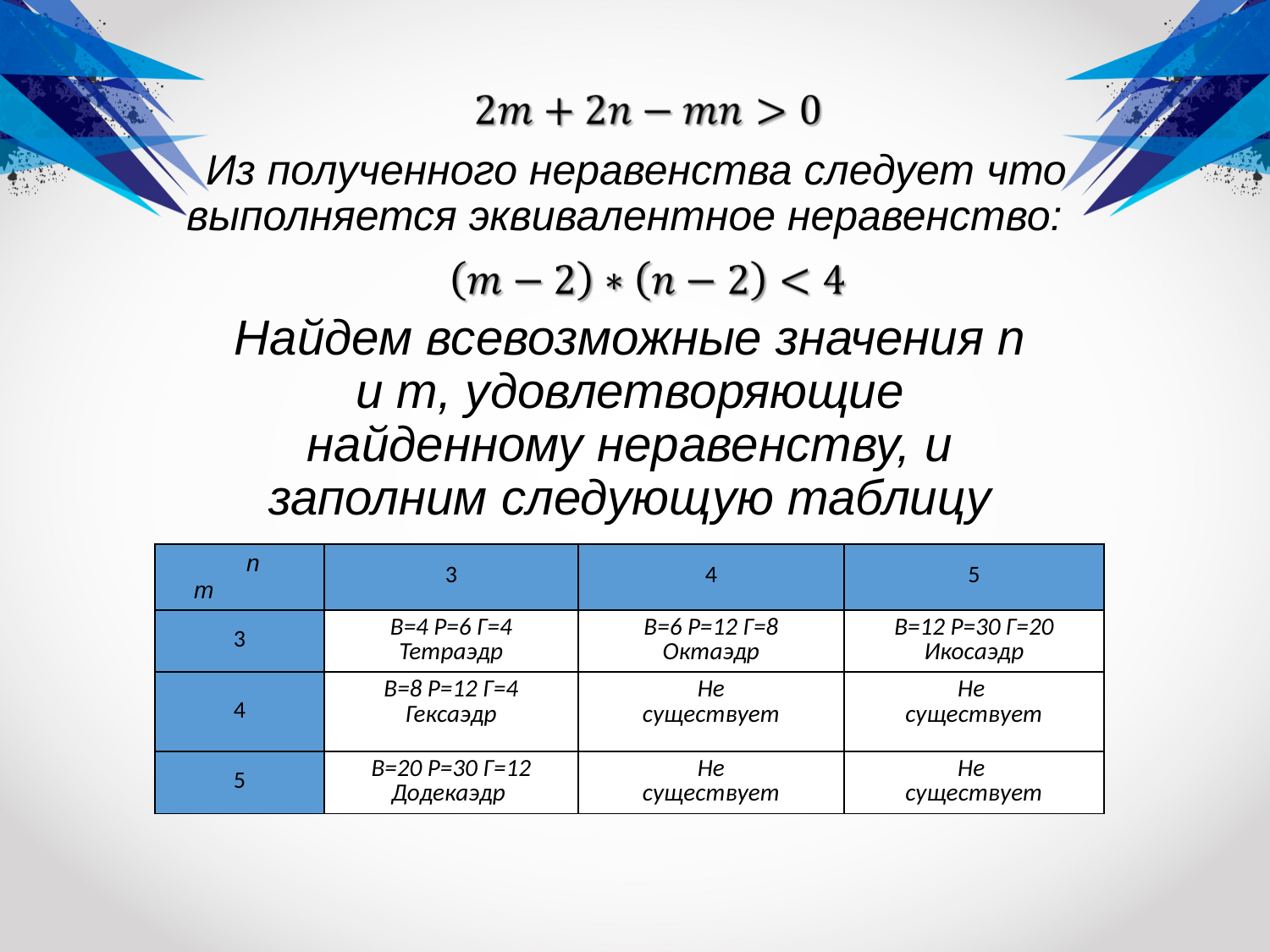

# Из полученного неравенства следует что выполняется эквивалентное неравенство:

Найдем всевозможные значения n и m, удовлетворяющие найденному неравенству, и заполним следующую таблицу

| n m | 3 | 4 | 5 |
| --- | --- | --- | --- |
| 3 | B=4 Р=6 Г=4 Тетраэдр | В=6 Р=12 Г=8 Октаэдр | В=12 Р=30 Г=20 Икосаэдр |
| 4 | В=8 Р=12 Г=4 Гексаэдр | Не существует | Не существует |
| 5 | B=20 Р=30 Г=12 Додекаэдр | Не существует | Не существует |